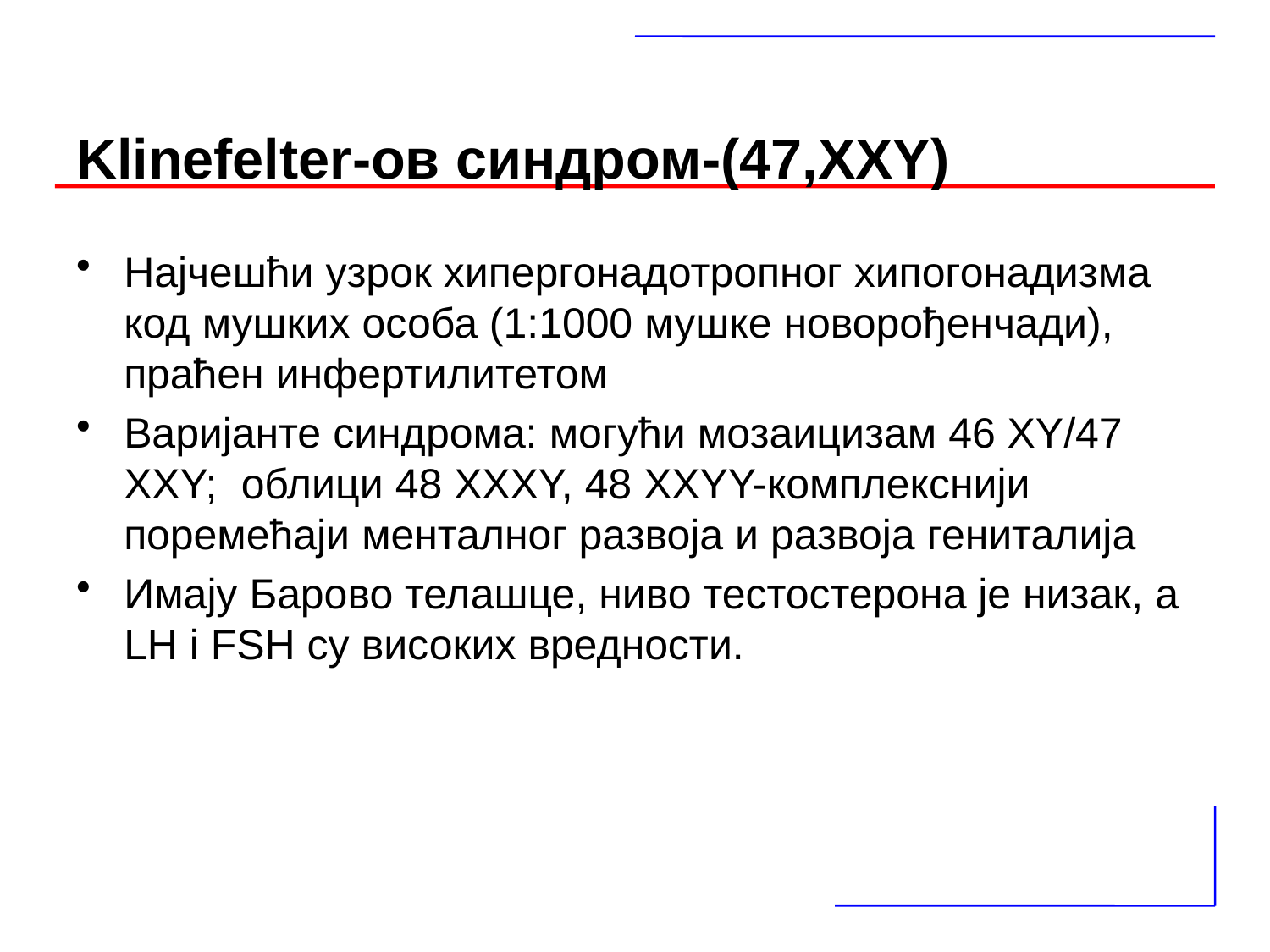

# Klinefelter-ов синдром-(47,XXY)
Најчешћи узрок хипергонадотропног хипогонадизма код мушких особа (1:1000 мушке новорођенчади), праћен инфертилитетом
Варијанте синдрома: могући мозаицизам 46 XY/47 XXY;  облици 48 XXXY, 48 XXYY-комплекснији поремећаји менталног развоја и развоја гениталија
Имају Барово телашце, ниво тестостеронa је низaк, a LH i FSH су високих вредности.